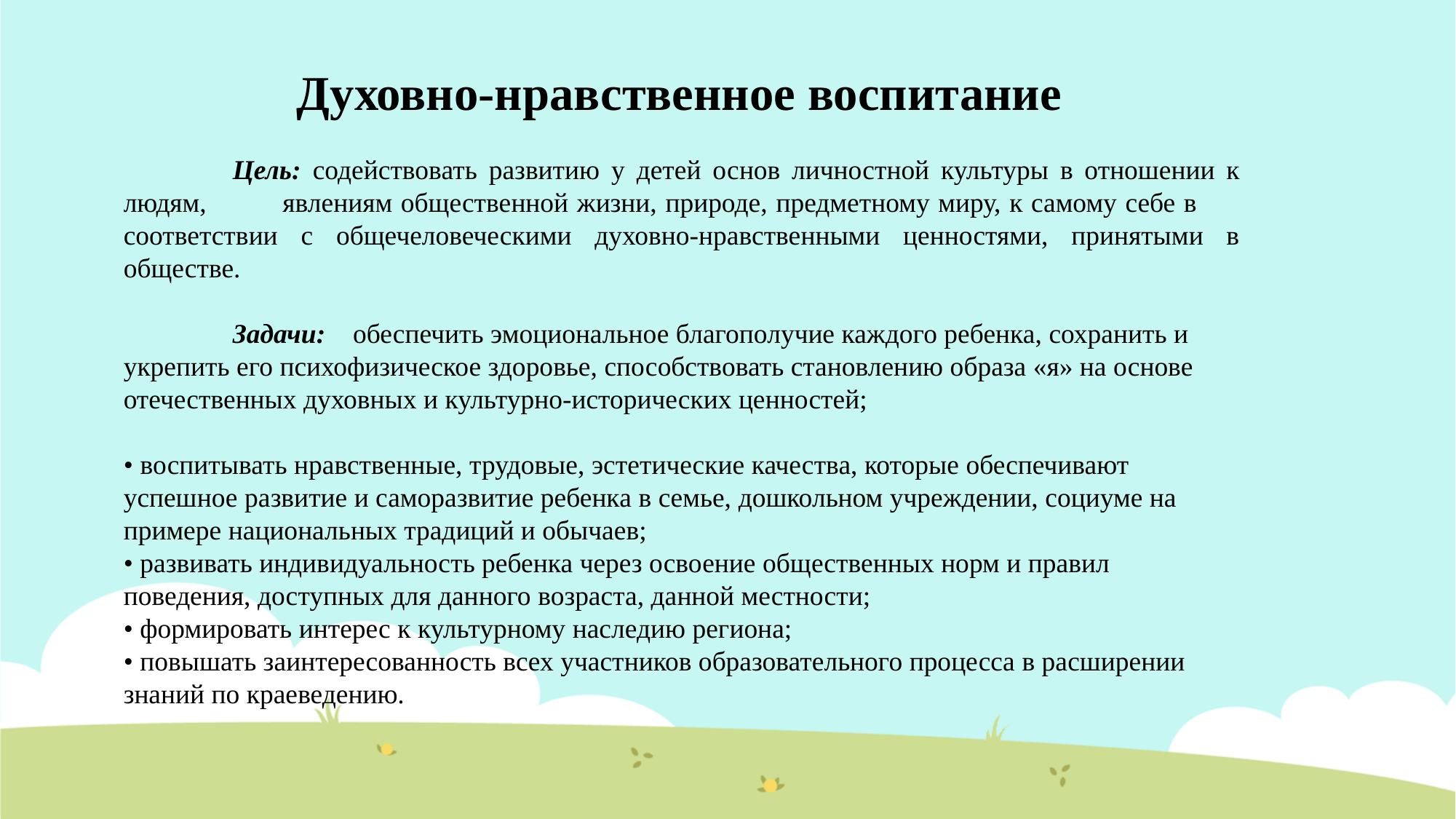

Духовно-нравственное воспитание
	Цель: содействовать развитию у детей основ личностной культуры в отношении к людям,         явлениям общественной жизни, природе, предметному миру, к самому себе в      соответствии с общечеловеческими духовно-нравственными ценностями, принятыми в обществе.
 	Задачи:    обеспечить эмоциональное благополучие каждого ребенка, сохранить и укрепить его психофизическое здоровье, способствовать становлению образа «я» на основе отечественных духовных и культурно-исторических ценностей;
• воспитывать нравственные, трудовые, эстетические качества, которые обеспечивают успешное развитие и саморазвитие ребенка в семье, дошкольном учреждении, социуме на примере национальных традиций и обычаев;
• развивать индивидуальность ребенка через освоение общественных норм и правил поведения, доступных для данного возраста, данной местности;
• формировать интерес к культурному наследию региона;
• повышать заинтересованность всех участников образовательного процесса в расширении знаний по краеведению.